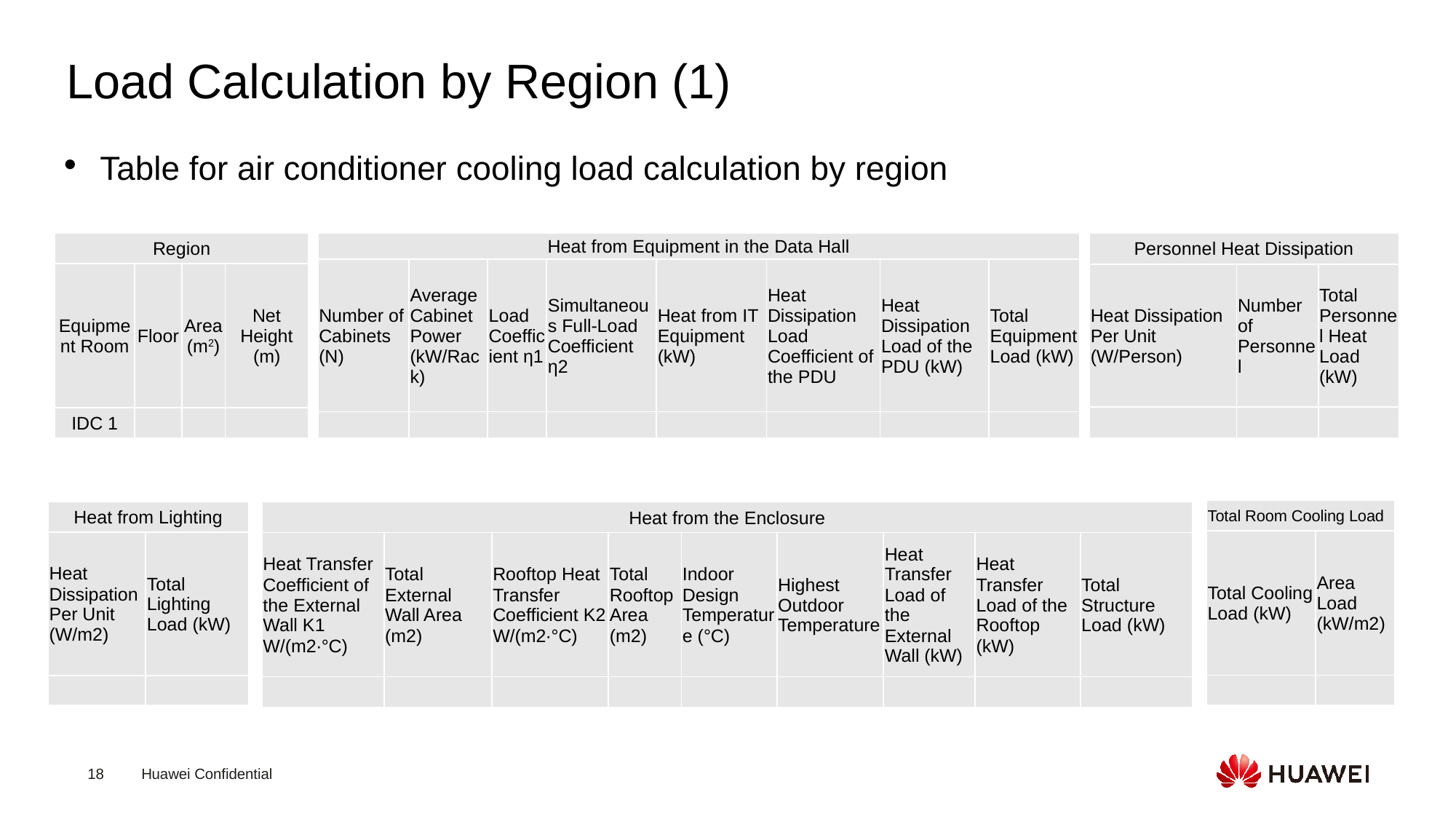

# Load Calculation by Region (1)
Table for air conditioner cooling load calculation by region

| Region |  |  |  |
| --- | --- | --- | --- |
| Equipment Room | Floor | Area (m2) | Net Height (m) |
| IDC 1 |  |  |  |
| Personnel Heat Dissipation |  |  |
| --- | --- | --- |
| Heat Dissipation Per Unit (W/Person) | Number of Personnel | Total Personnel Heat Load (kW) |
|  |  |  |
| Heat from Equipment in the Data Hall |  |  |  |  |  |  |  |
| --- | --- | --- | --- | --- | --- | --- | --- |
| Number of Cabinets (N) | Average Cabinet Power (kW/Rack) | Load Coefficient η1 | Simultaneous Full-Load Coefficient η2 | Heat from IT Equipment (kW) | Heat Dissipation Load Coefficient of the PDU | Heat Dissipation Load of the PDU (kW) | Total Equipment Load (kW) |
|  |  |  |  |  |  |  |  |
| Total Room Cooling Load |  |
| --- | --- |
| Total Cooling Load (kW) | Area Load (kW/m2) |
|  |  |
| Heat from Lighting |  |
| --- | --- |
| Heat Dissipation Per Unit (W/m2) | Total Lighting Load (kW) |
|  |  |
| Heat from the Enclosure |  |  |  |  |  |  |  |  |
| --- | --- | --- | --- | --- | --- | --- | --- | --- |
| Heat Transfer Coefficient of the External Wall K1 W/(m2∙°C) | Total External Wall Area (m2) | Rooftop Heat Transfer Coefficient K2 W/(m2∙°C) | Total Rooftop Area (m2) | Indoor Design Temperature (°C) | Highest Outdoor Temperature | Heat Transfer Load of the External Wall (kW) | Heat Transfer Load of the Rooftop (kW) | Total Structure Load (kW) |
|  |  |  |  |  |  |  |  |  |